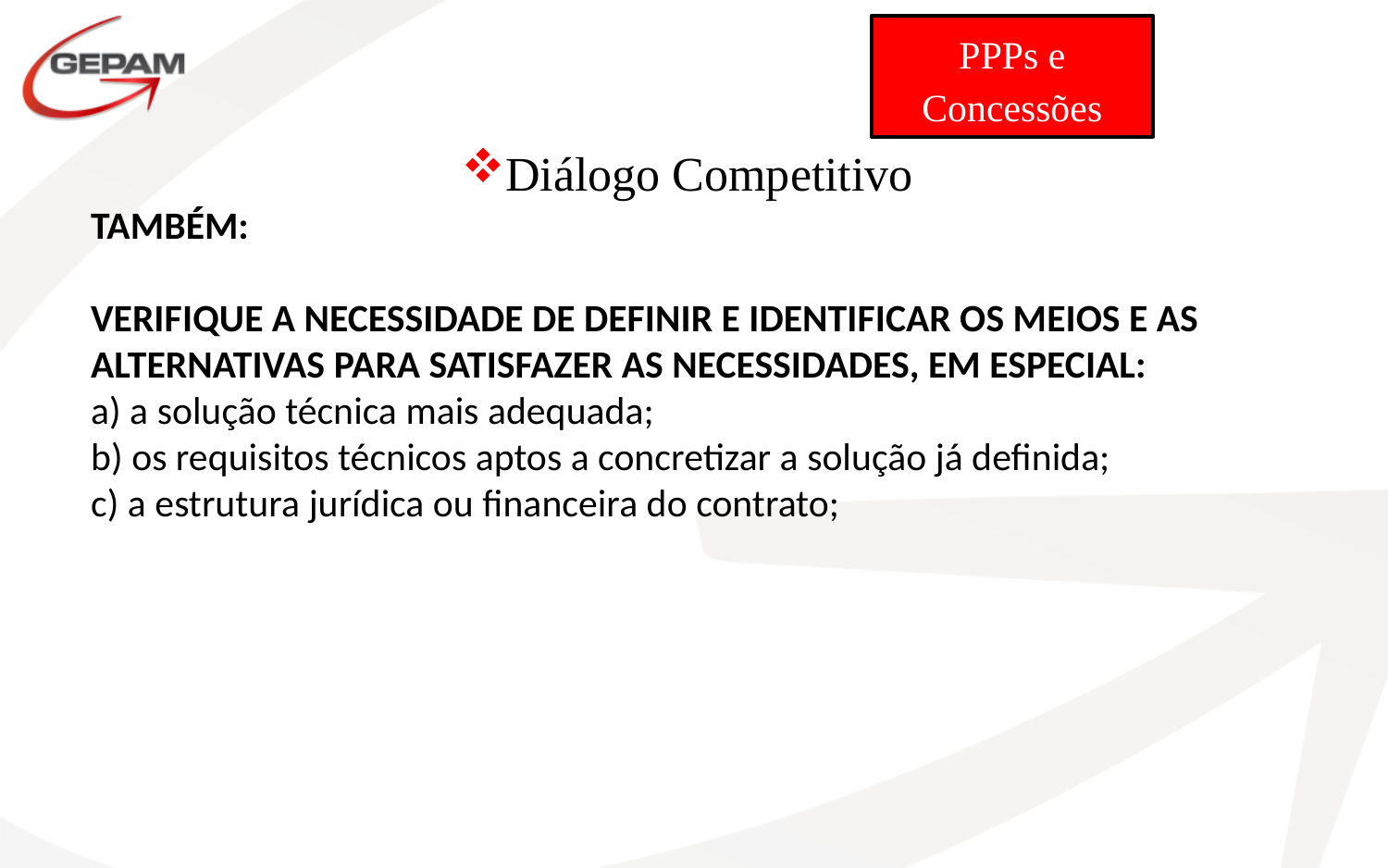

PPPs e Concessões

Diálogo Competitivo
TAMBÉM:

VERIFIQUE A NECESSIDADE DE DEFINIR E IDENTIFICAR OS MEIOS E AS ALTERNATIVAS PARA SATISFAZER AS NECESSIDADES, EM ESPECIAL:
a) a solução técnica mais adequada;
b) os requisitos técnicos aptos a concretizar a solução já definida;
c) a estrutura jurídica ou financeira do contrato;